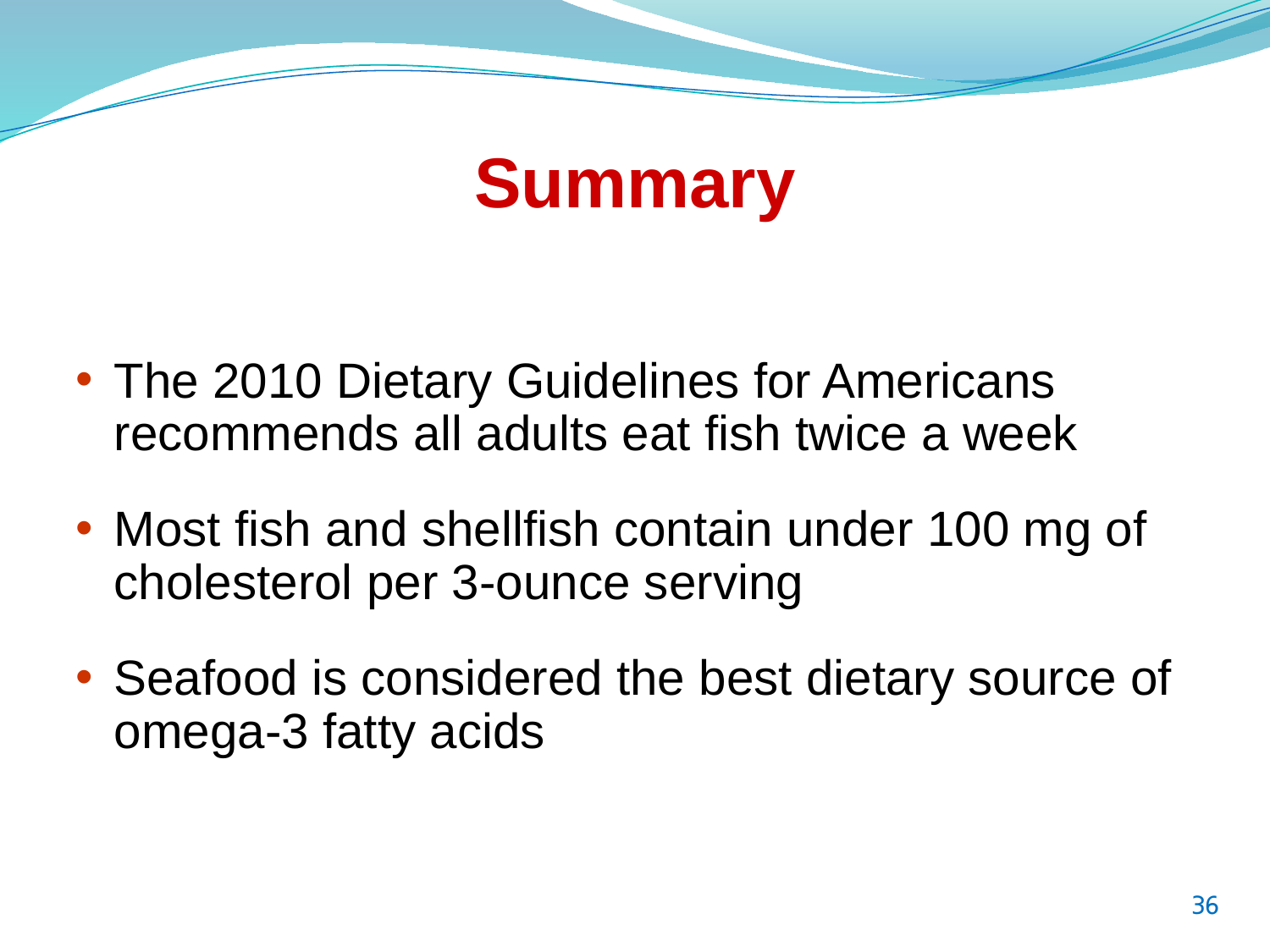

# Summary
The 2010 Dietary Guidelines for Americans recommends all adults eat fish twice a week
Most fish and shellfish contain under 100 mg of cholesterol per 3-ounce serving
Seafood is considered the best dietary source of omega-3 fatty acids
36